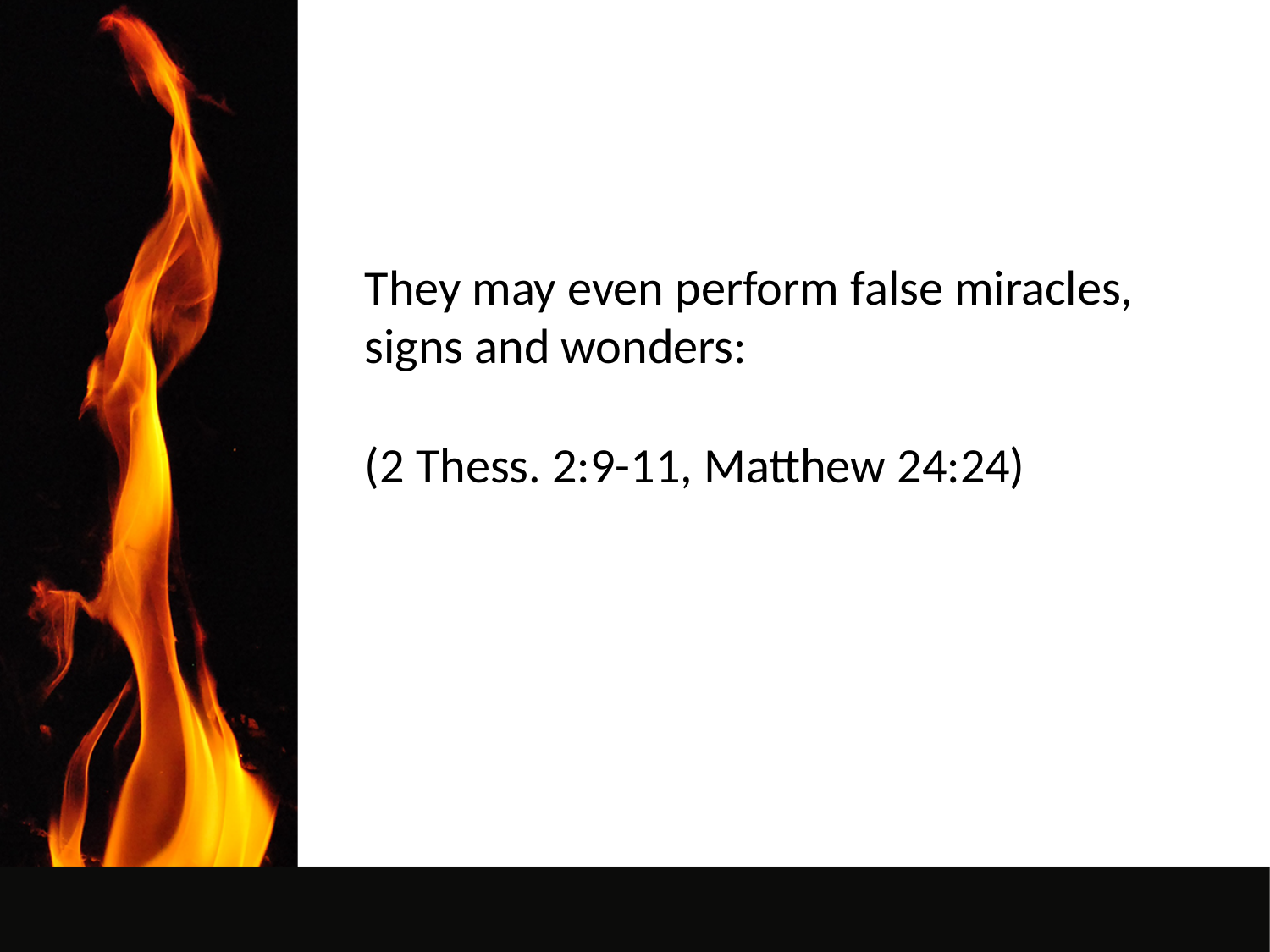

They may even perform false miracles, signs and wonders:
(2 Thess. 2:9-11, Matthew 24:24)